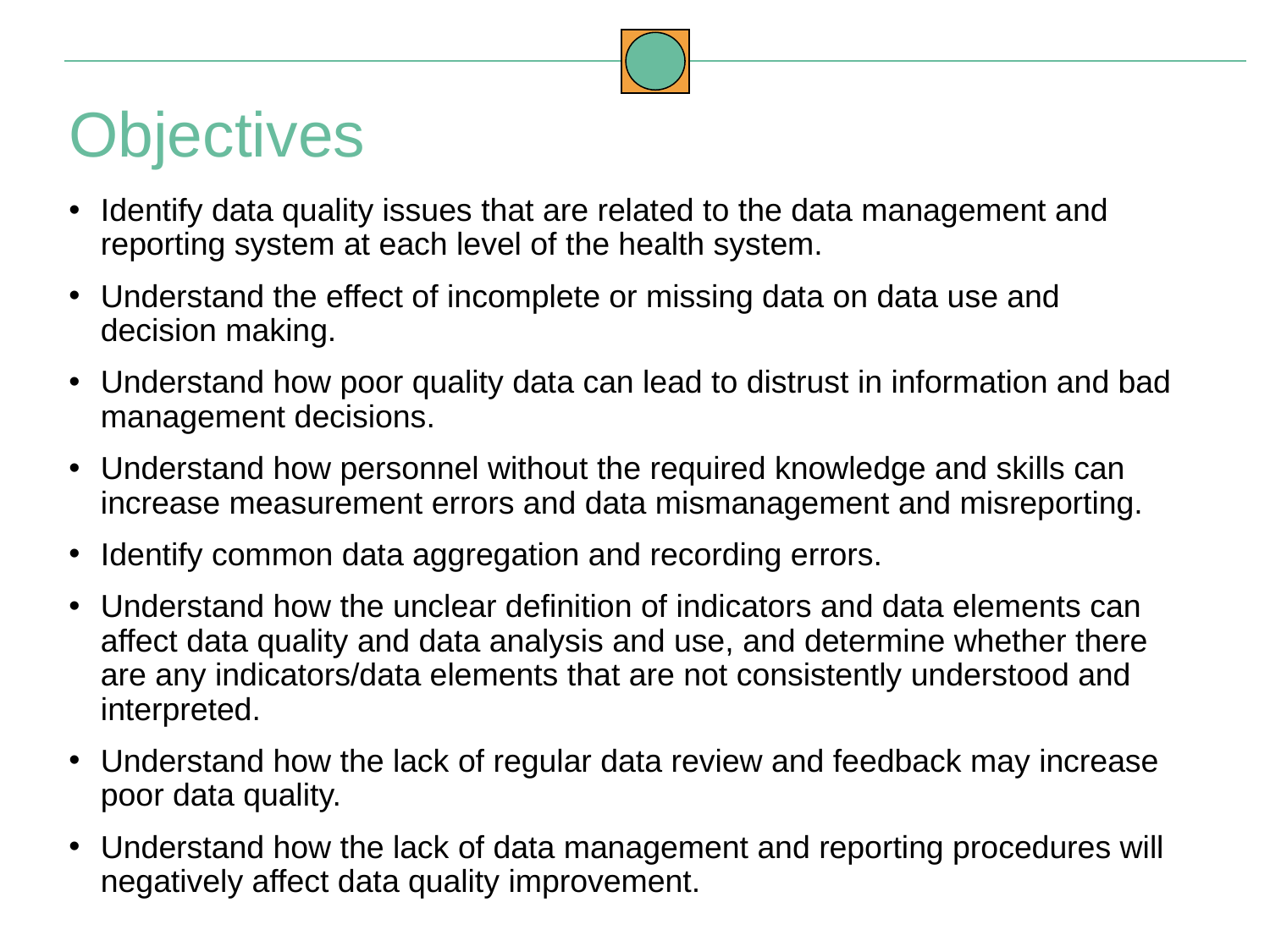

Objectives
Identify data quality issues that are related to the data management and reporting system at each level of the health system.
Understand the effect of incomplete or missing data on data use and decision making.
Understand how poor quality data can lead to distrust in information and bad management decisions.
Understand how personnel without the required knowledge and skills can increase measurement errors and data mismanagement and misreporting.
Identify common data aggregation and recording errors.
Understand how the unclear definition of indicators and data elements can affect data quality and data analysis and use, and determine whether there are any indicators/data elements that are not consistently understood and interpreted.
Understand how the lack of regular data review and feedback may increase poor data quality.
Understand how the lack of data management and reporting procedures will negatively affect data quality improvement.